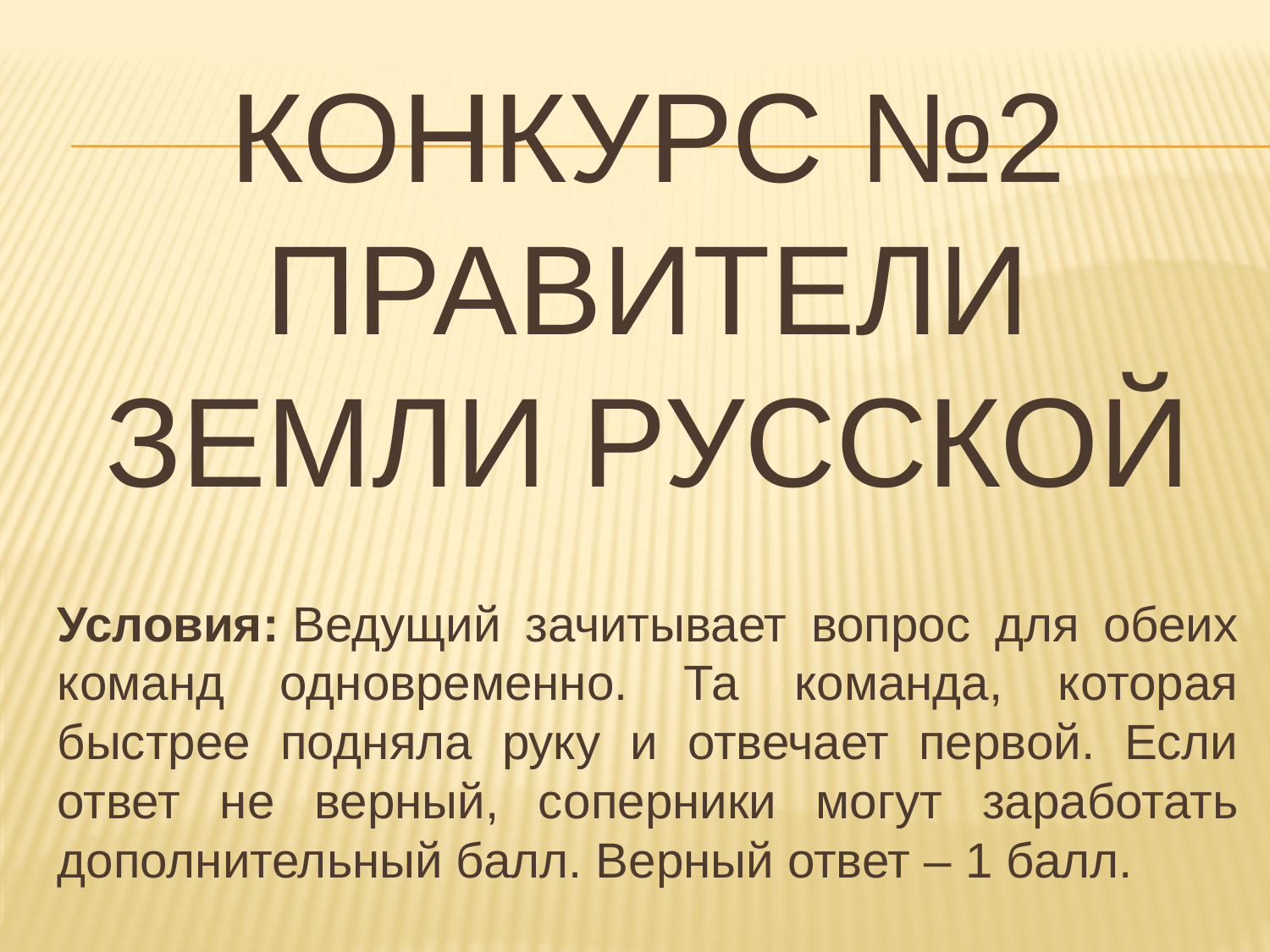

# КОНКУРС №2 ПРАВИТЕЛИ ЗЕМЛИ РУССКОЙ
Условия: Ведущий зачитывает вопрос для обеих команд одновременно. Та команда, которая быстрее подняла руку и отвечает первой. Если ответ не верный, соперники могут заработать дополнительный балл. Верный ответ – 1 балл.